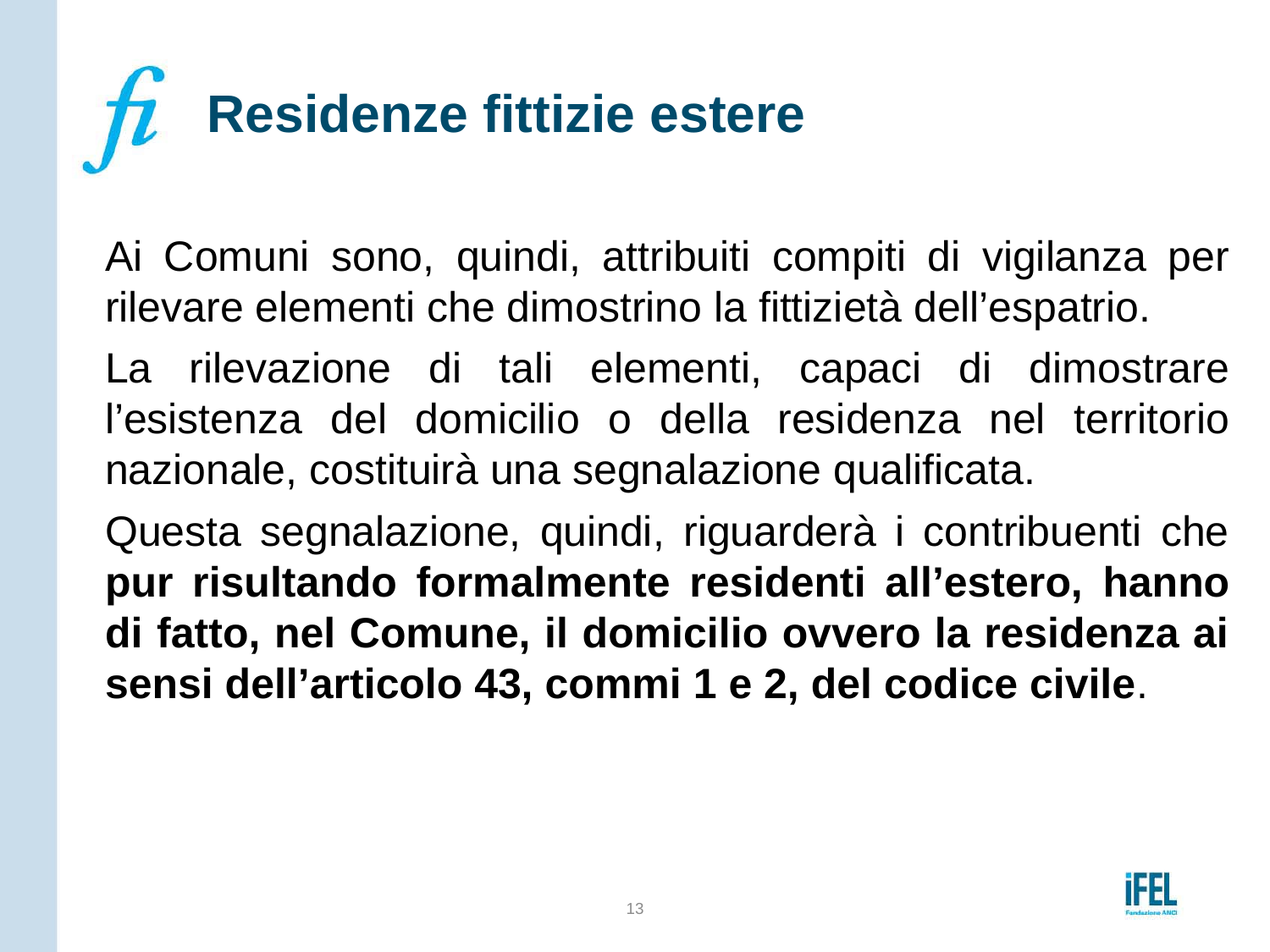

# Residenze fittizie estere
Ai Comuni sono, quindi, attribuiti compiti di vigilanza per rilevare elementi che dimostrino la fittizietà dell’espatrio.
La rilevazione di tali elementi, capaci di dimostrare l’esistenza del domicilio o della residenza nel territorio nazionale, costituirà una segnalazione qualificata.
Questa segnalazione, quindi, riguarderà i contribuenti che pur risultando formalmente residenti all’estero, hanno di fatto, nel Comune, il domicilio ovvero la residenza ai sensi dell’articolo 43, commi 1 e 2, del codice civile.

13